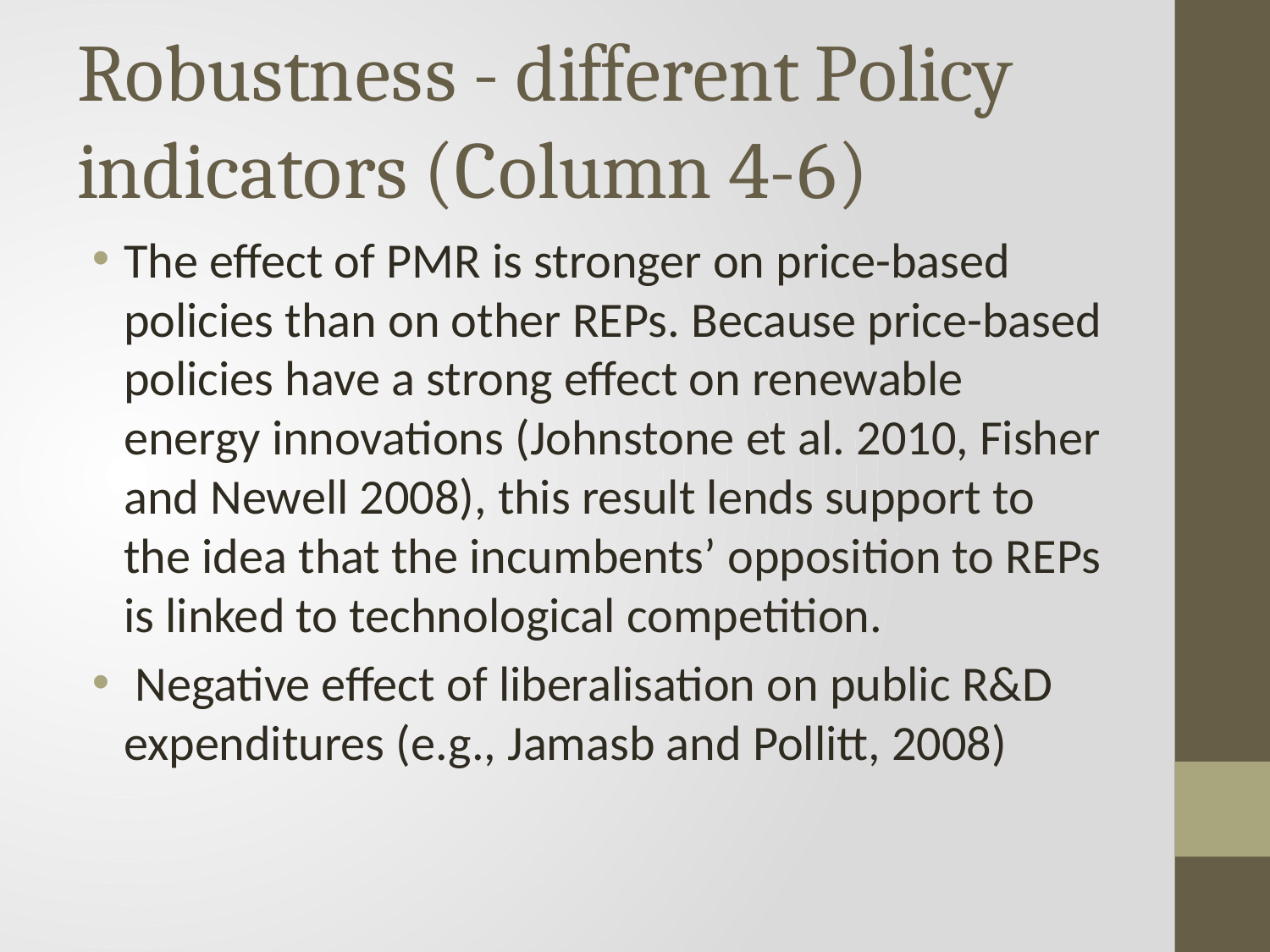

# Robustness - different Policy indicators (Column 4-6)
The effect of PMR is stronger on price-based policies than on other REPs. Because price-based policies have a strong effect on renewable energy innovations (Johnstone et al. 2010, Fisher and Newell 2008), this result lends support to the idea that the incumbents’ opposition to REPs is linked to technological competition.
 Negative effect of liberalisation on public R&D expenditures (e.g., Jamasb and Pollitt, 2008)